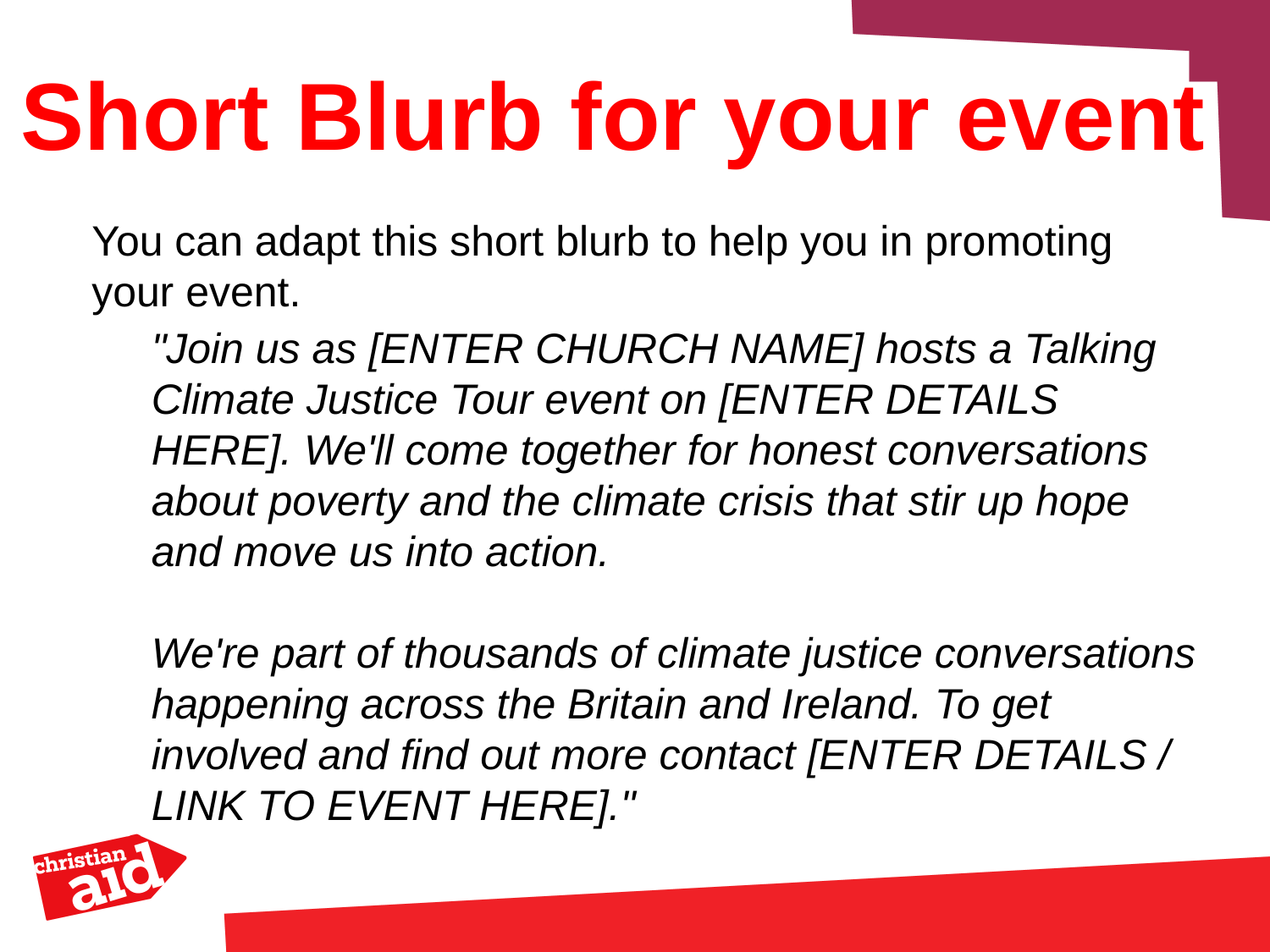

# Short Blurb for your event
You can adapt this short blurb to help you in promoting your event.
"Join us as [ENTER CHURCH NAME] hosts a Talking Climate Justice Tour event on [ENTER DETAILS HERE]. We'll come together for honest conversations about poverty and the climate crisis that stir up hope and move us into action.

We're part of thousands of climate justice conversations happening across the Britain and Ireland. To get involved and find out more contact [ENTER DETAILS / LINK TO EVENT HERE]."